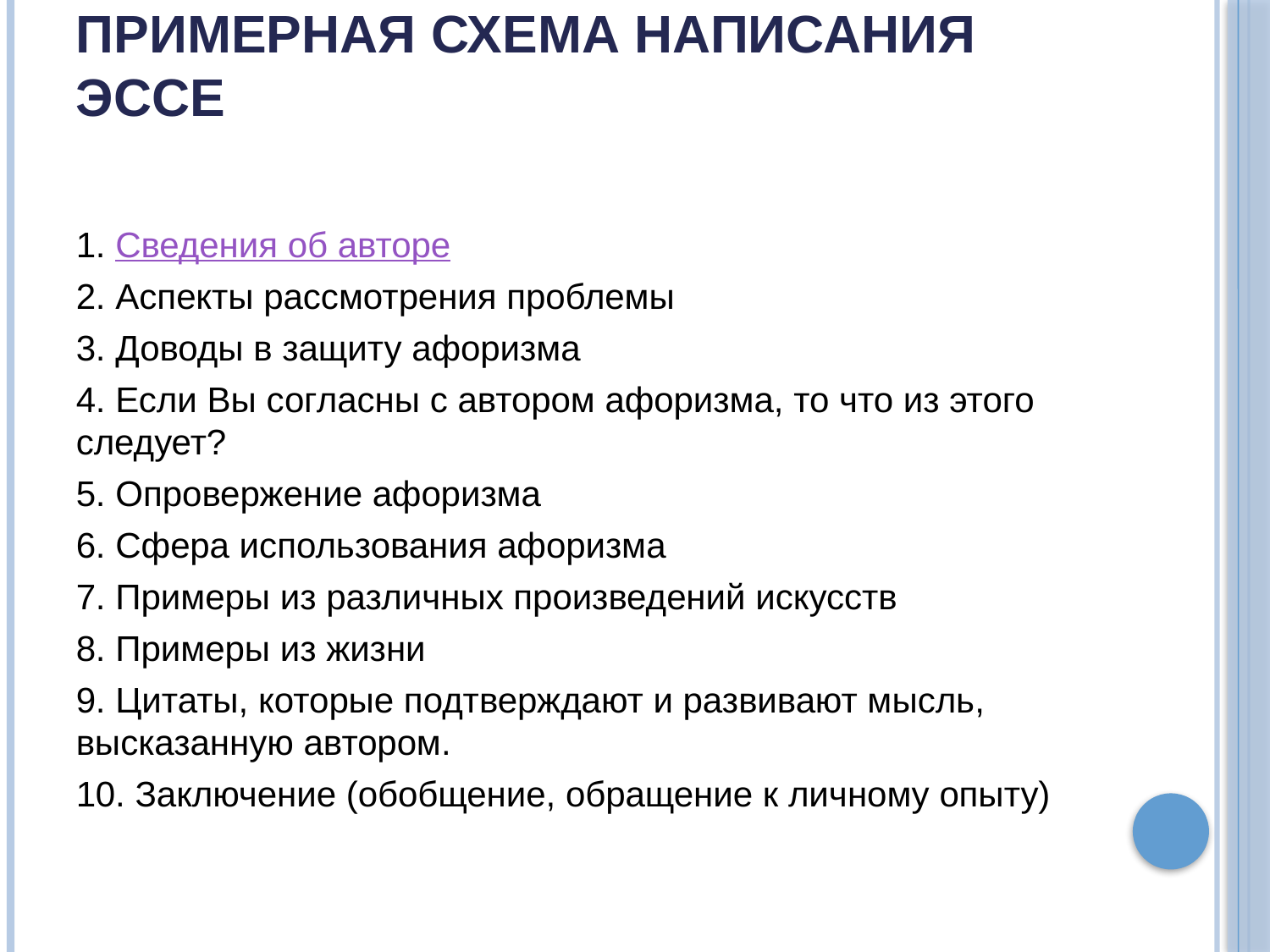

# Примерная схема написания эссе
1. Сведения об авторе
2. Аспекты рассмотрения проблемы
3. Доводы в защиту афоризма
4. Если Вы согласны с автором афоризма, то что из этого следует?
5. Опровержение афоризма
6. Сфера использования афоризма
7. Примеры из различных произведений искусств
8. Примеры из жизни
9. Цитаты, которые подтверждают и развивают мысль, высказанную автором.
10. Заключение (обобщение, обращение к личному опыту)